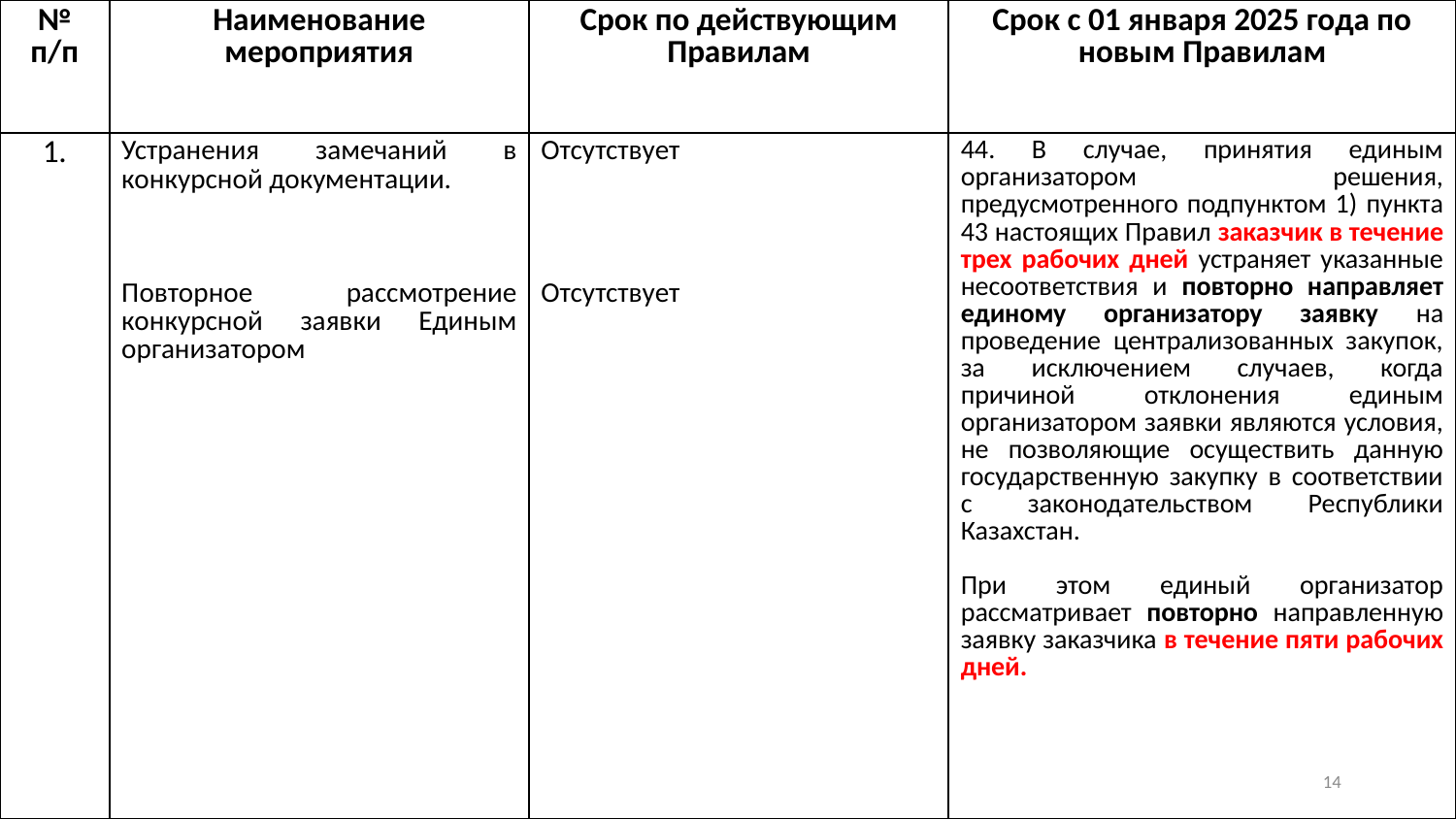

| № п/п | Наименование мероприятия | Срок по действующим Правилам | Срок с 01 января 2025 года по новым Правилам |
| --- | --- | --- | --- |
| 1. | Устранения замечаний в конкурсной документации. Повторное рассмотрение конкурсной заявки Единым организатором | Отсутствует Отсутствует | 44. В случае, принятия единым организатором решения, предусмотренного подпунктом 1) пункта 43 настоящих Правил заказчик в течение трех рабочих дней устраняет указанные несоответствия и повторно направляет единому организатору заявку на проведение централизованных закупок, за исключением случаев, когда причиной отклонения единым организатором заявки являются условия, не позволяющие осуществить данную государственную закупку в соответствии с законодательством Республики Казахстан. При этом единый организатор рассматривает повторно направленную заявку заказчика в течение пяти рабочих дней. |
14